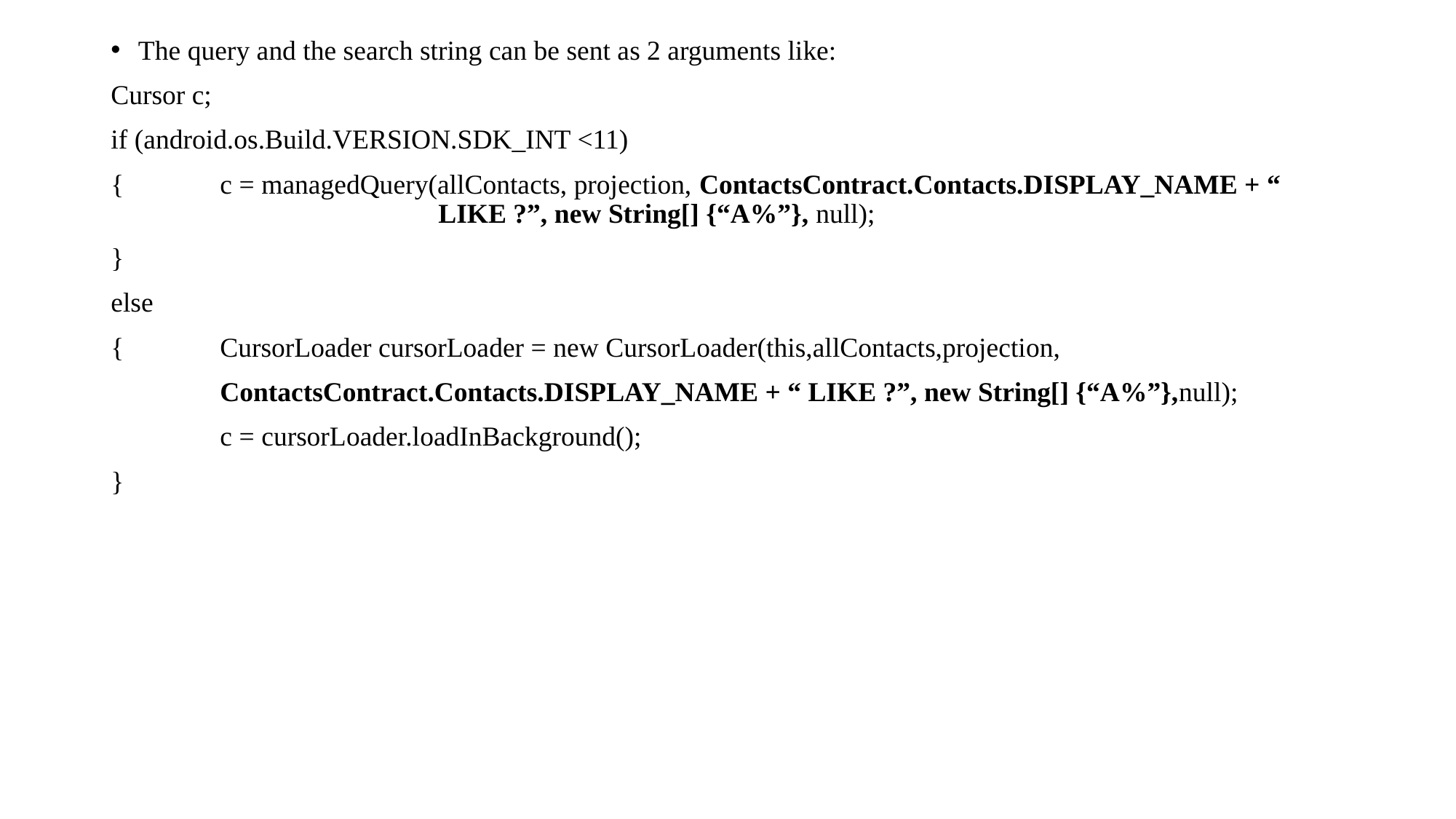

The query and the search string can be sent as 2 arguments like:
Cursor c;
if (android.os.Build.VERSION.SDK_INT <11)
{	c = managedQuery(allContacts, projection, ContactsContract.Contacts.DISPLAY_NAME + “ 				LIKE ?”, new String[] {“A%”}, null);
}
else
{	CursorLoader cursorLoader = new CursorLoader(this,allContacts,projection,
	ContactsContract.Contacts.DISPLAY_NAME + “ LIKE ?”, new String[] {“A%”},null);
	c = cursorLoader.loadInBackground();
}